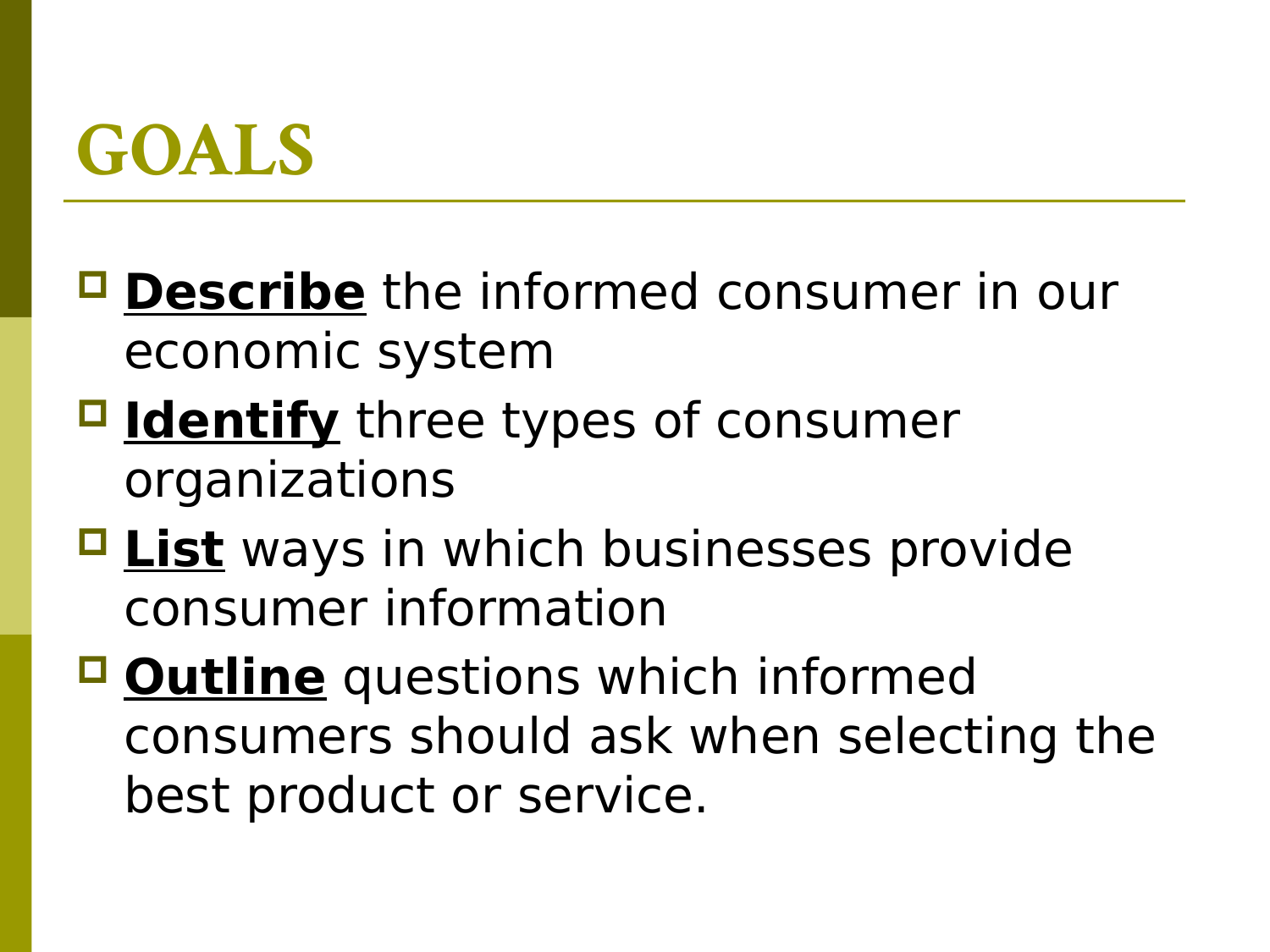

# GOALS
Describe the informed consumer in our economic system
Identify three types of consumer organizations
List ways in which businesses provide consumer information
Outline questions which informed consumers should ask when selecting the best product or service.